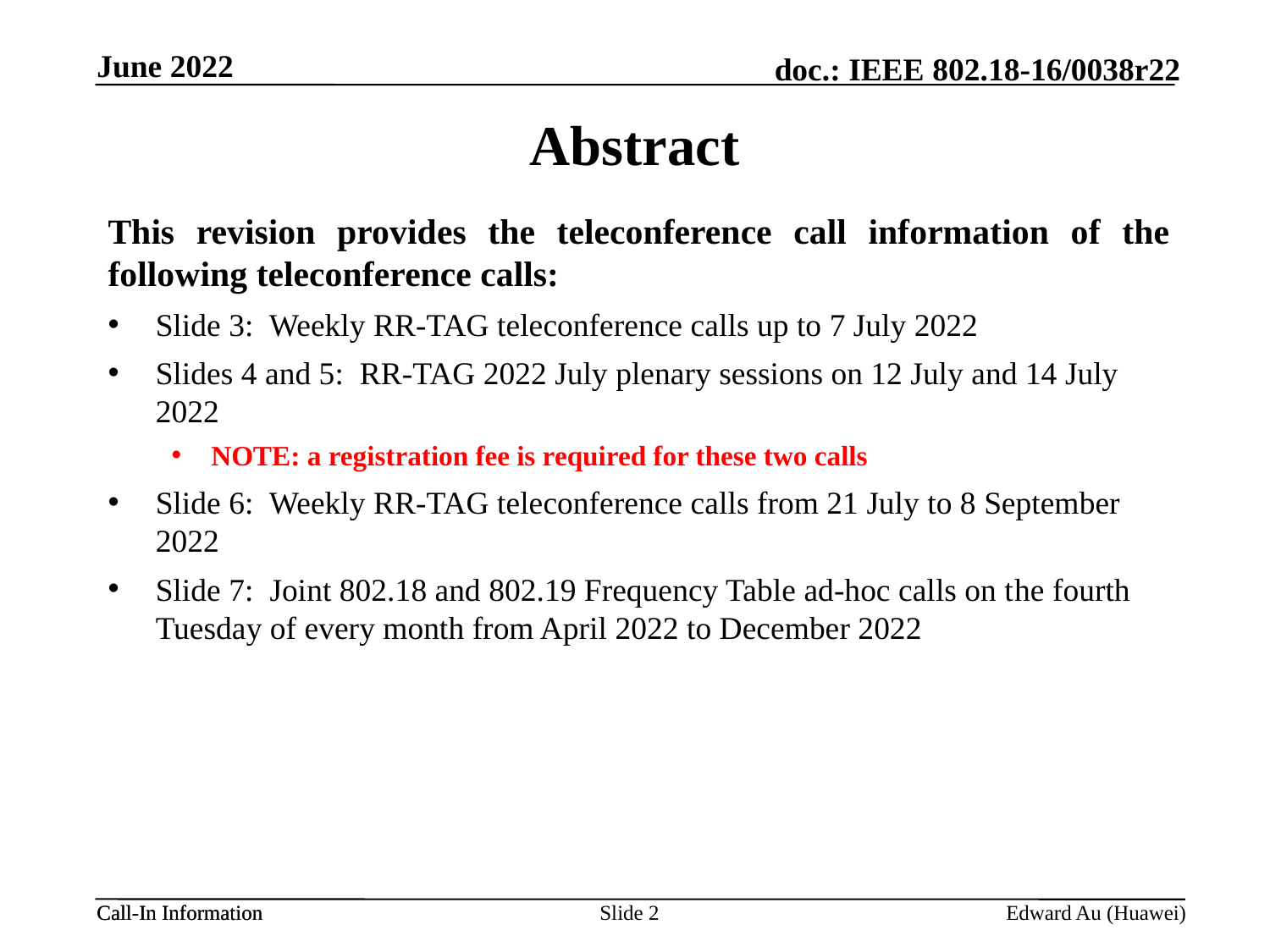

June 2022
# Abstract
This revision provides the teleconference call information of the following teleconference calls:
Slide 3:  Weekly RR-TAG teleconference calls up to 7 July 2022
Slides 4 and 5:  RR-TAG 2022 July plenary sessions on 12 July and 14 July 2022
NOTE: a registration fee is required for these two calls
Slide 6:  Weekly RR-TAG teleconference calls from 21 July to 8 September 2022
Slide 7:  Joint 802.18 and 802.19 Frequency Table ad-hoc calls on the fourth Tuesday of every month from April 2022 to December 2022
Slide 2
Edward Au (Huawei)